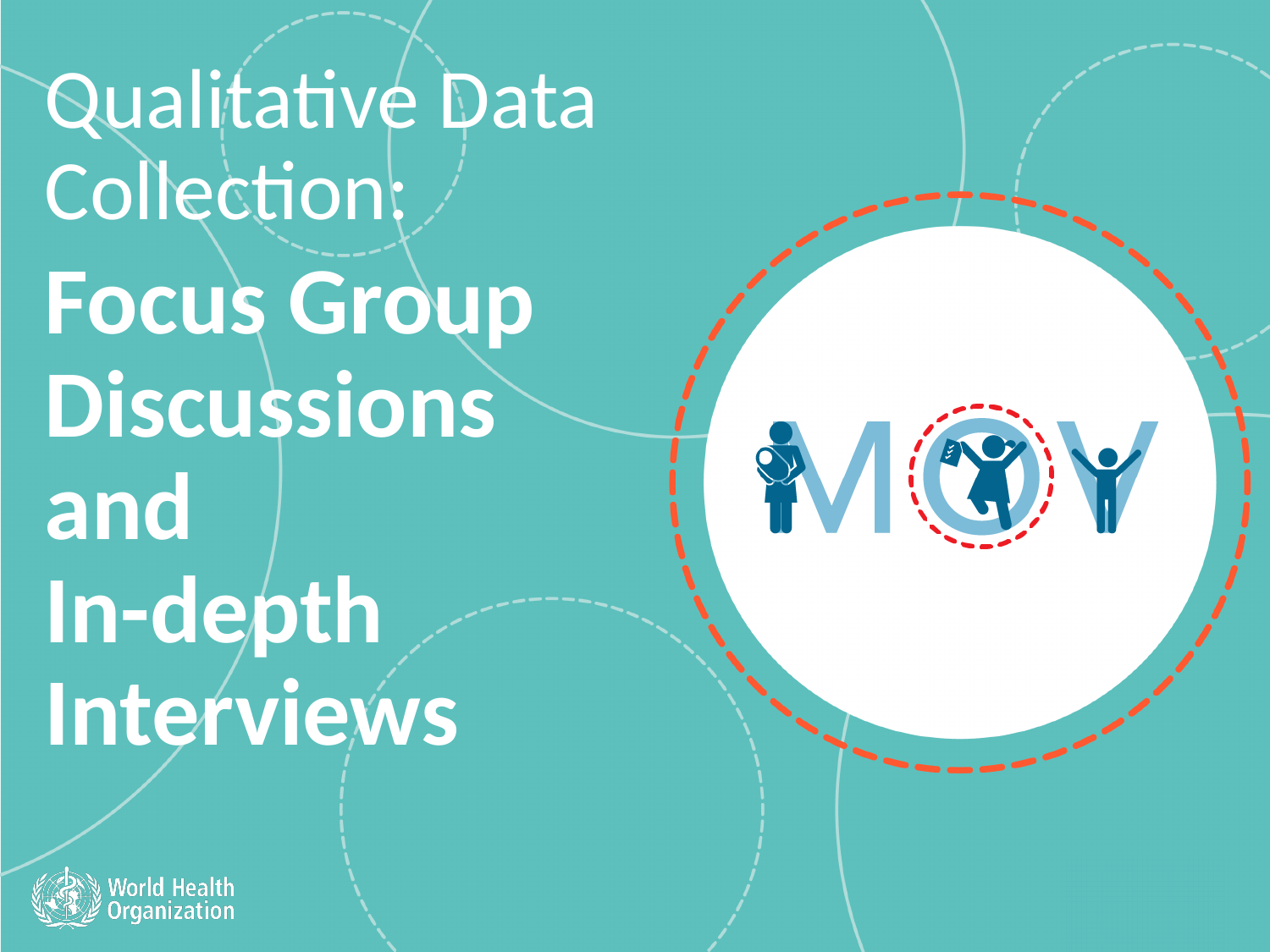

# Qualitative Data Collection:
Focus Group Discussions
and
In-depth Interviews